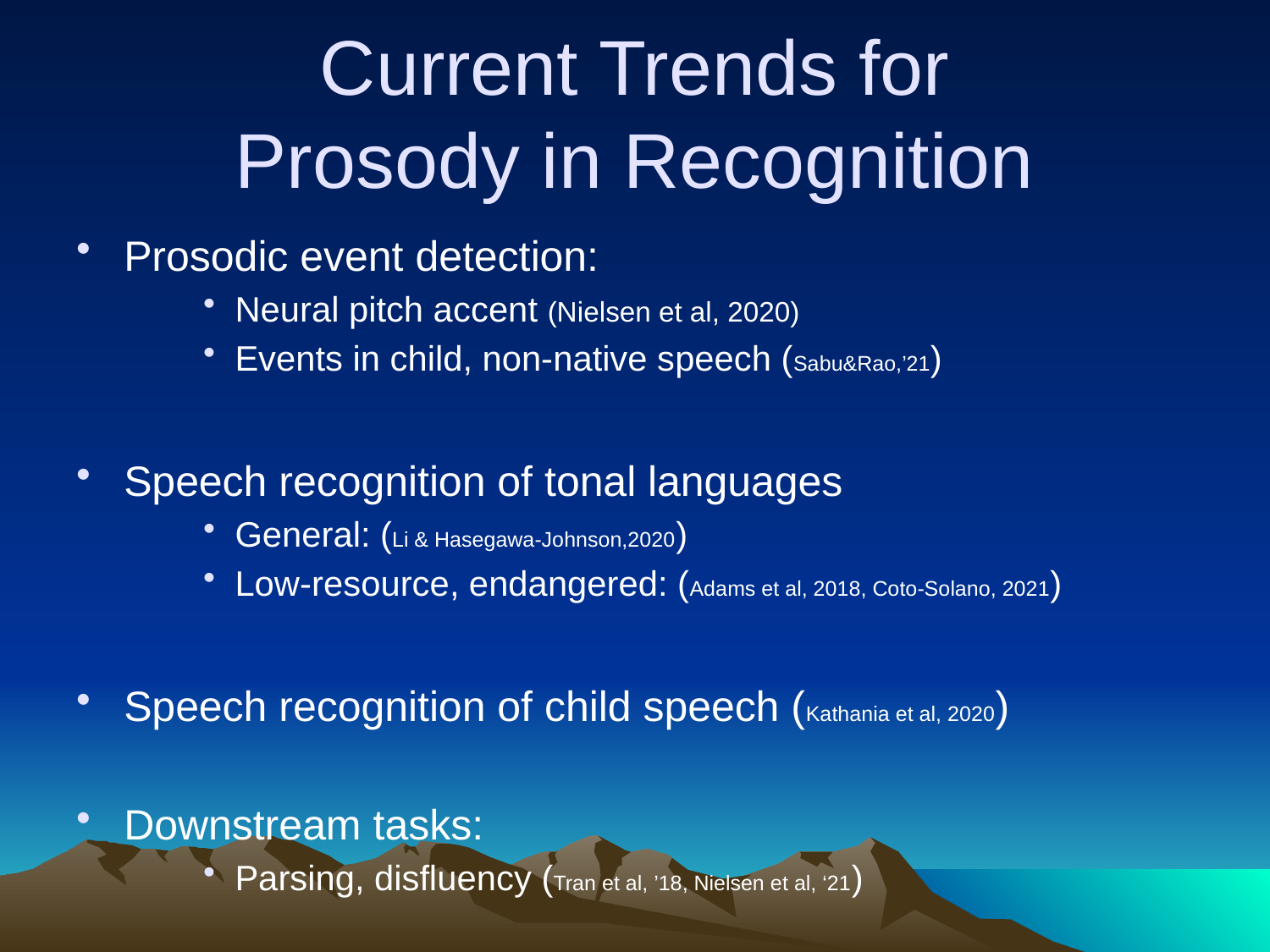

# Current Trends for Prosody in Recognition
Prosodic event detection:
Neural pitch accent (Nielsen et al, 2020)
Events in child, non-native speech (Sabu&Rao,’21)

Speech recognition of tonal languages
General: (Li & Hasegawa-Johnson,2020)
Low-resource, endangered: (Adams et al, 2018, Coto-Solano, 2021)

Speech recognition of child speech (Kathania et al, 2020)

Downstream tasks:
Parsing, disfluency (Tran et al, ’18, Nielsen et al, ‘21)